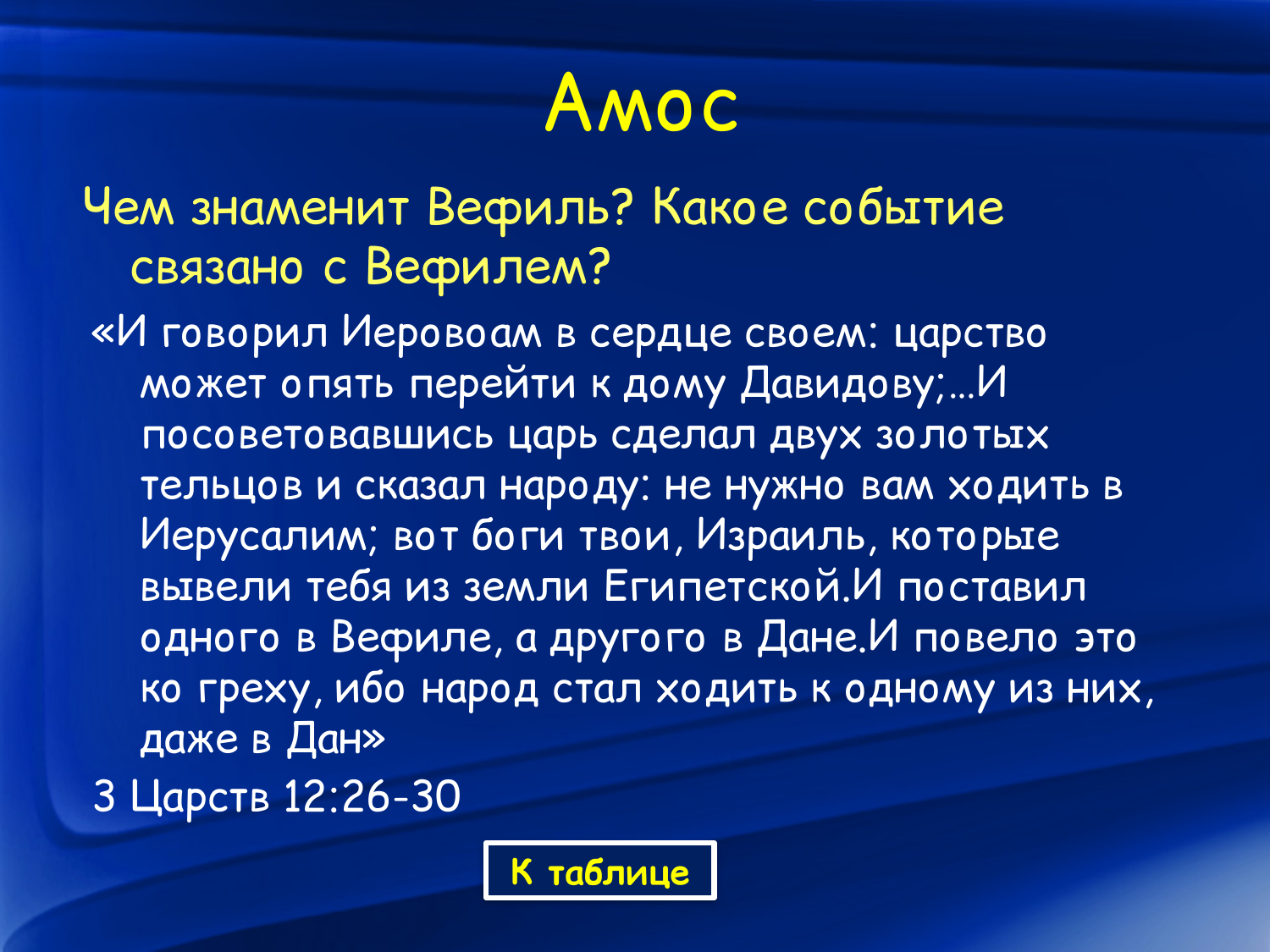

# Амос
Чем знаменит Вефиль? Какое событие связано с Вефилем?
«И говорил Иеровоам в сердце своем: царство может опять перейти к дому Давидову;…И посоветовавшись царь сделал двух золотых тельцов и сказал народу: не нужно вам ходить в Иерусалим; вот боги твои, Израиль, которые вывели тебя из земли Египетской.И поставил одного в Вефиле, а другого в Дане.И повело это ко греху, ибо народ стал ходить к одному из них, даже в Дан»
3 Царств 12:26-30
К таблице